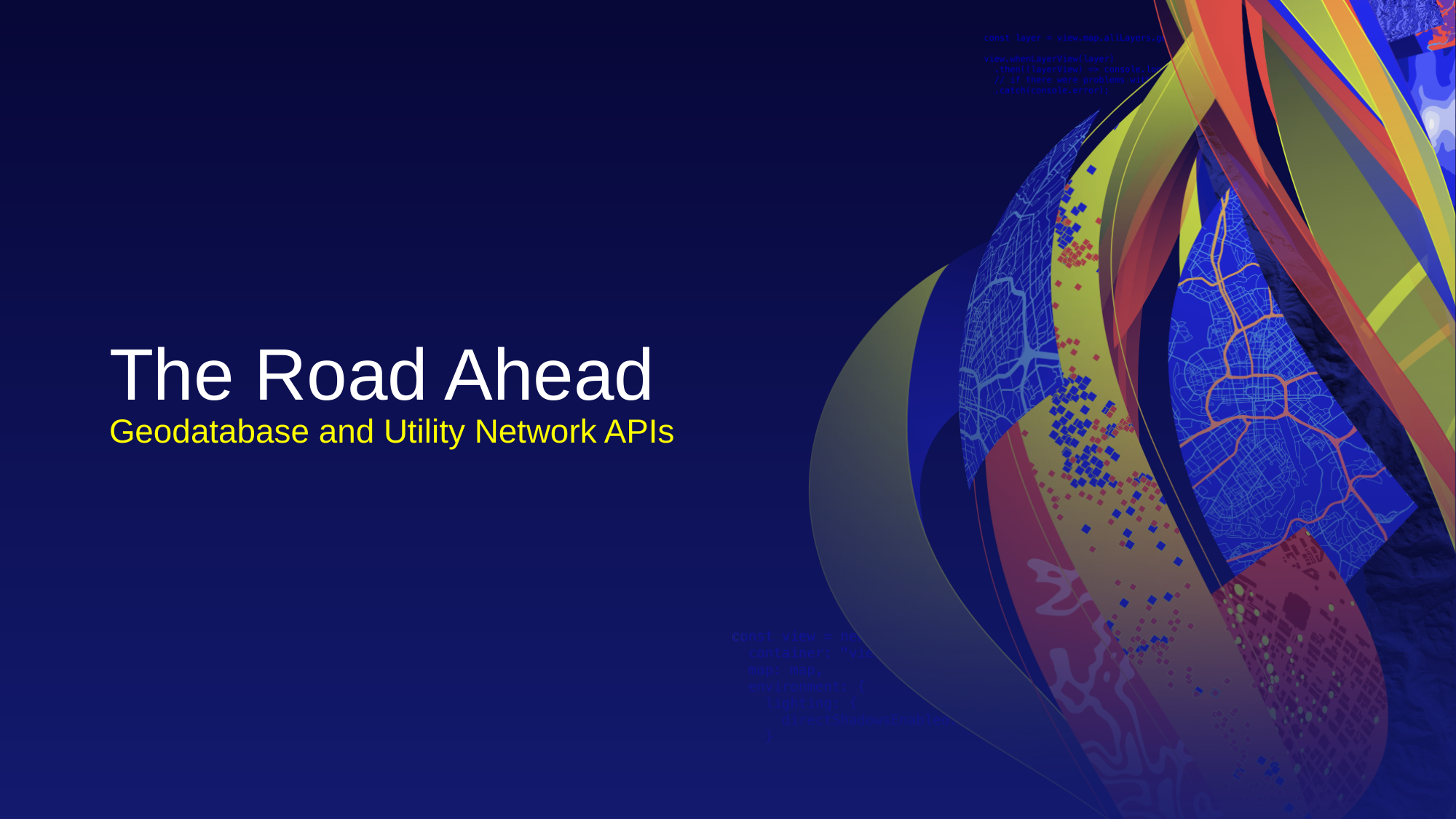

# The Road Ahead
Geodatabase and Utility Network APIs